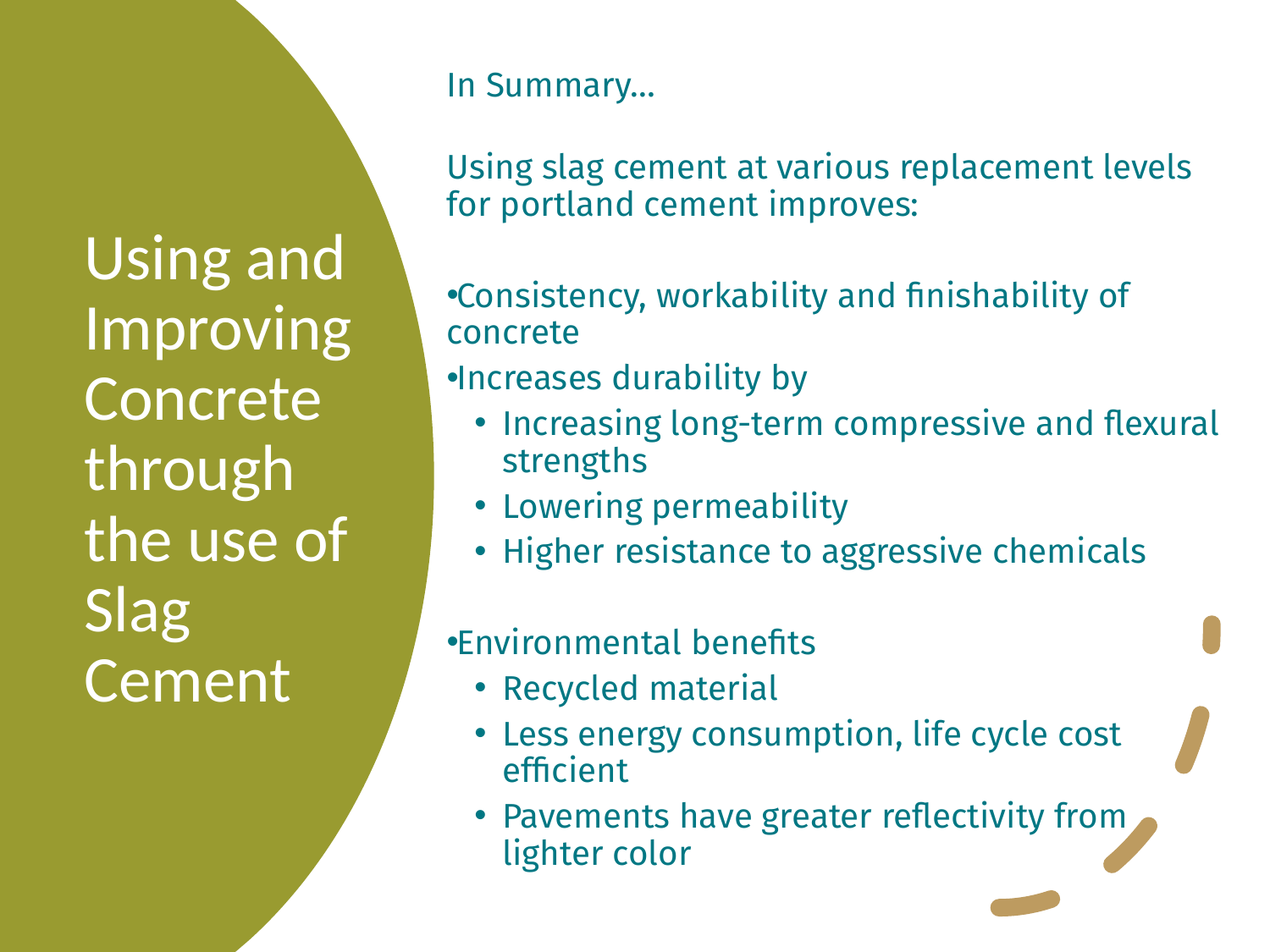

In Summary…

Using slag cement at various replacement levels for portland cement improves:

Consistency, workability and finishability of concrete
Increases durability by
Increasing long-term compressive and flexural strengths
Lowering permeability
Higher resistance to aggressive chemicals

Environmental benefits
Recycled material
Less energy consumption, life cycle cost efficient
Pavements have greater reflectivity from lighter color
# Using and Improving Concrete through the use of Slag Cement